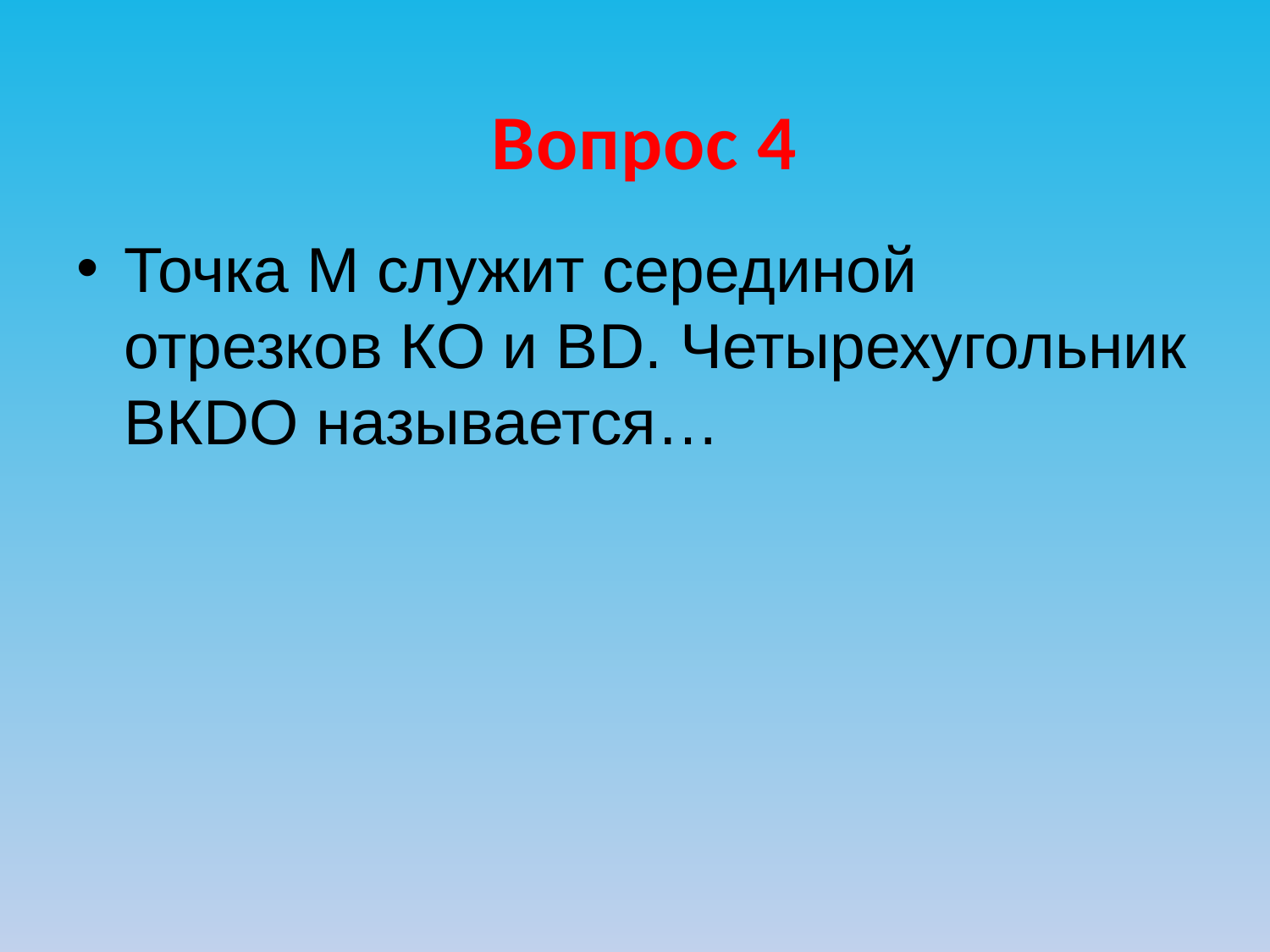

Вопрос 4
Точка М служит серединой отрезков КО и ВD. Четырехугольник ВКDО называется…